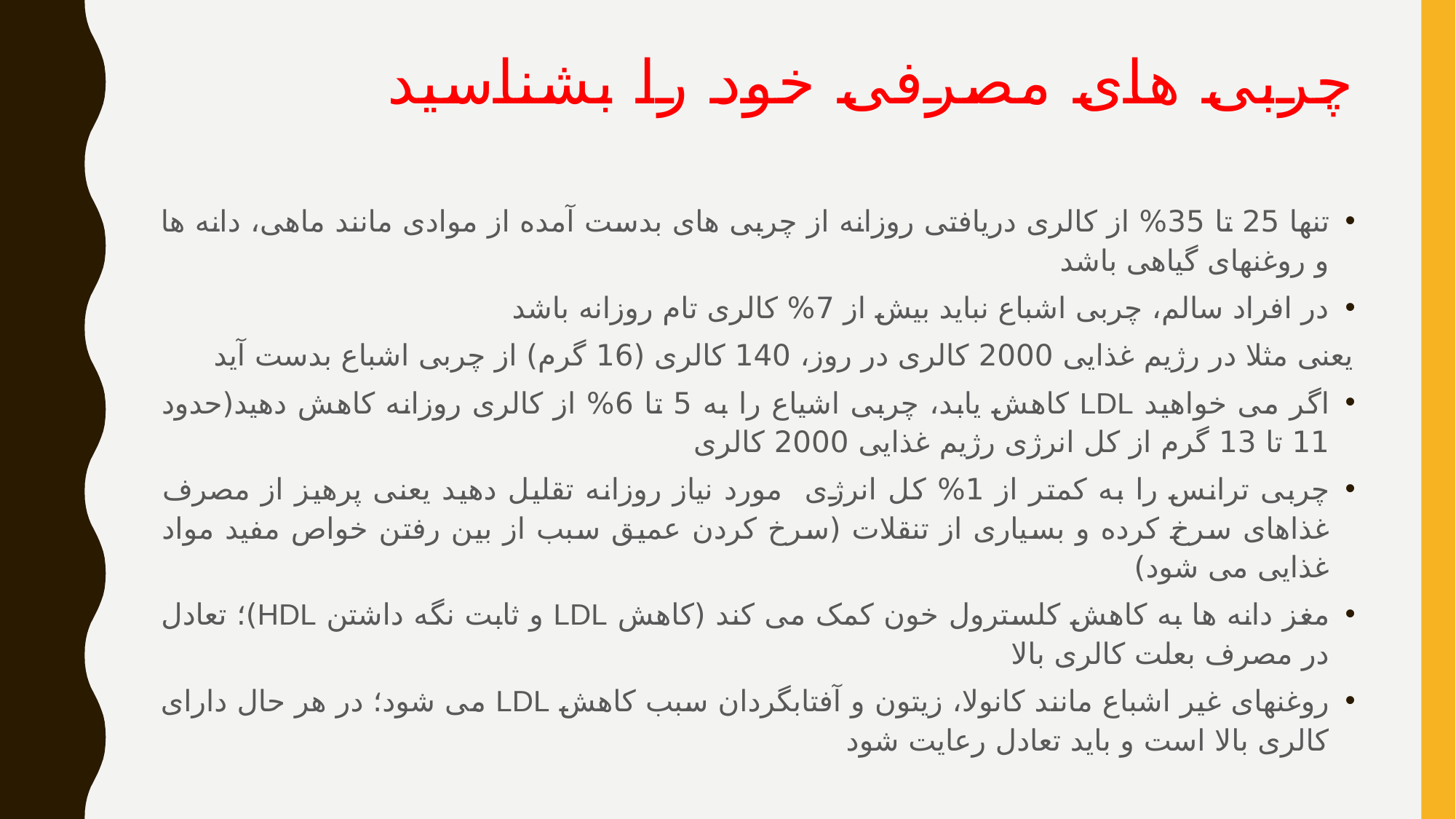

# چربی های مصرفی خود را بشناسید
تنها 25 تا 35% از کالری دریافتی روزانه از چربی های بدست آمده از موادی مانند ماهی، دانه ها و روغنهای گیاهی باشد
در افراد سالم، چربی اشباع نباید بیش از 7% کالری تام روزانه باشد
یعنی مثلا در رژیم غذایی 2000 کالری در روز، 140 کالری (16 گرم) از چربی اشباع بدست آید
اگر می خواهید LDL کاهش یابد، چربی اشیاع را به 5 تا 6% از کالری روزانه کاهش دهید(حدود 11 تا 13 گرم از کل انرژی رژیم غذایی 2000 کالری
چربی ترانس را به کمتر از 1% کل انرژی  مورد نیاز روزانه تقلیل دهید یعنی پرهیز از مصرف غذاهای سرخ کرده و بسیاری از تنقلات (سرخ کردن عمیق سبب از بین رفتن خواص مفید مواد غذایی می شود)
مغز دانه ها به کاهش کلسترول خون کمک می کند (کاهش LDL و ثابت نگه داشتن HDL)؛ تعادل در مصرف بعلت کالری بالا
روغنهای غیر اشباع مانند کانولا، زیتون و آفتابگردان سبب کاهش LDL می شود؛ در هر حال دارای کالری بالا است و باید تعادل رعایت شود